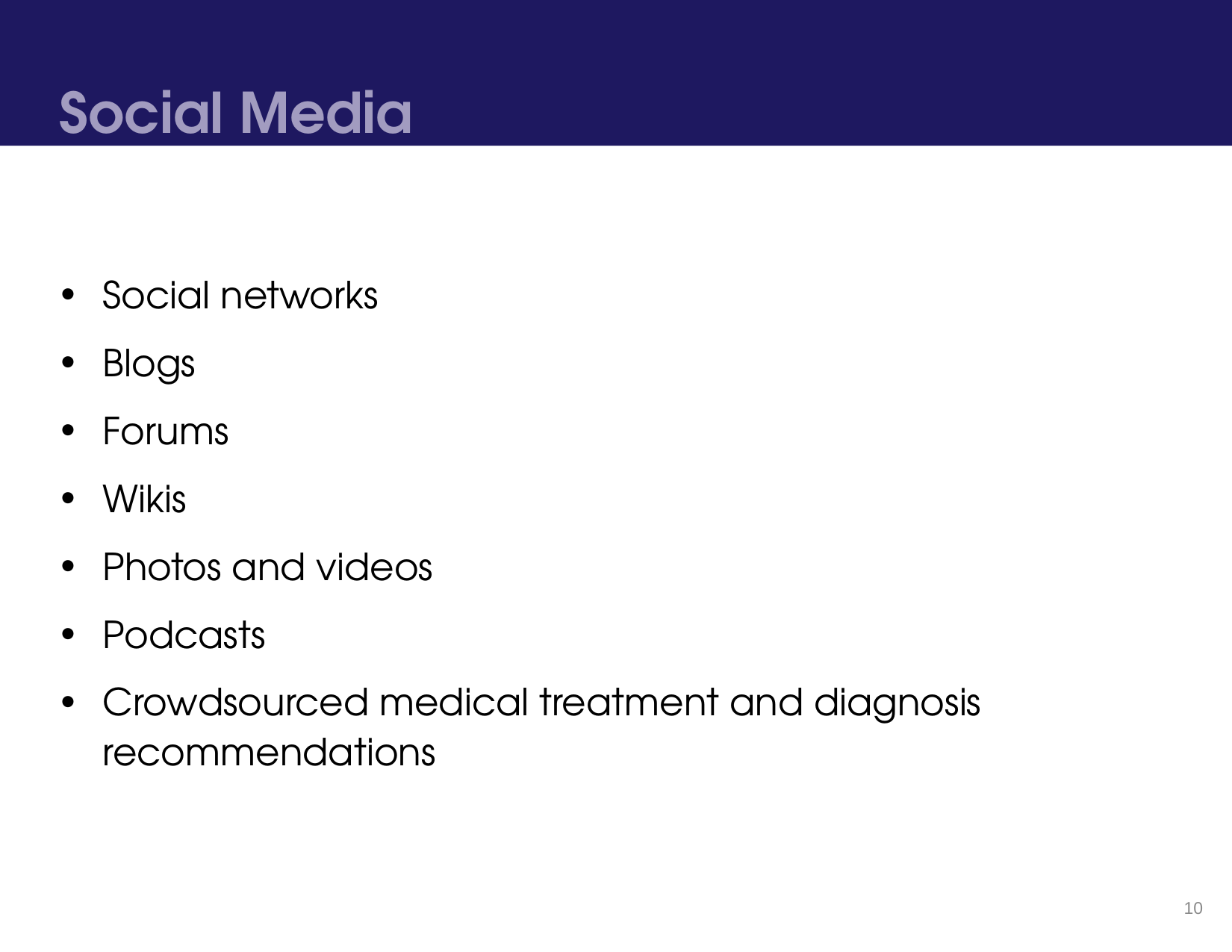

# Social Media
Social networks
Blogs
Forums
Wikis
Photos and videos
Podcasts
Crowdsourced medical treatment and diagnosis recommendations
10